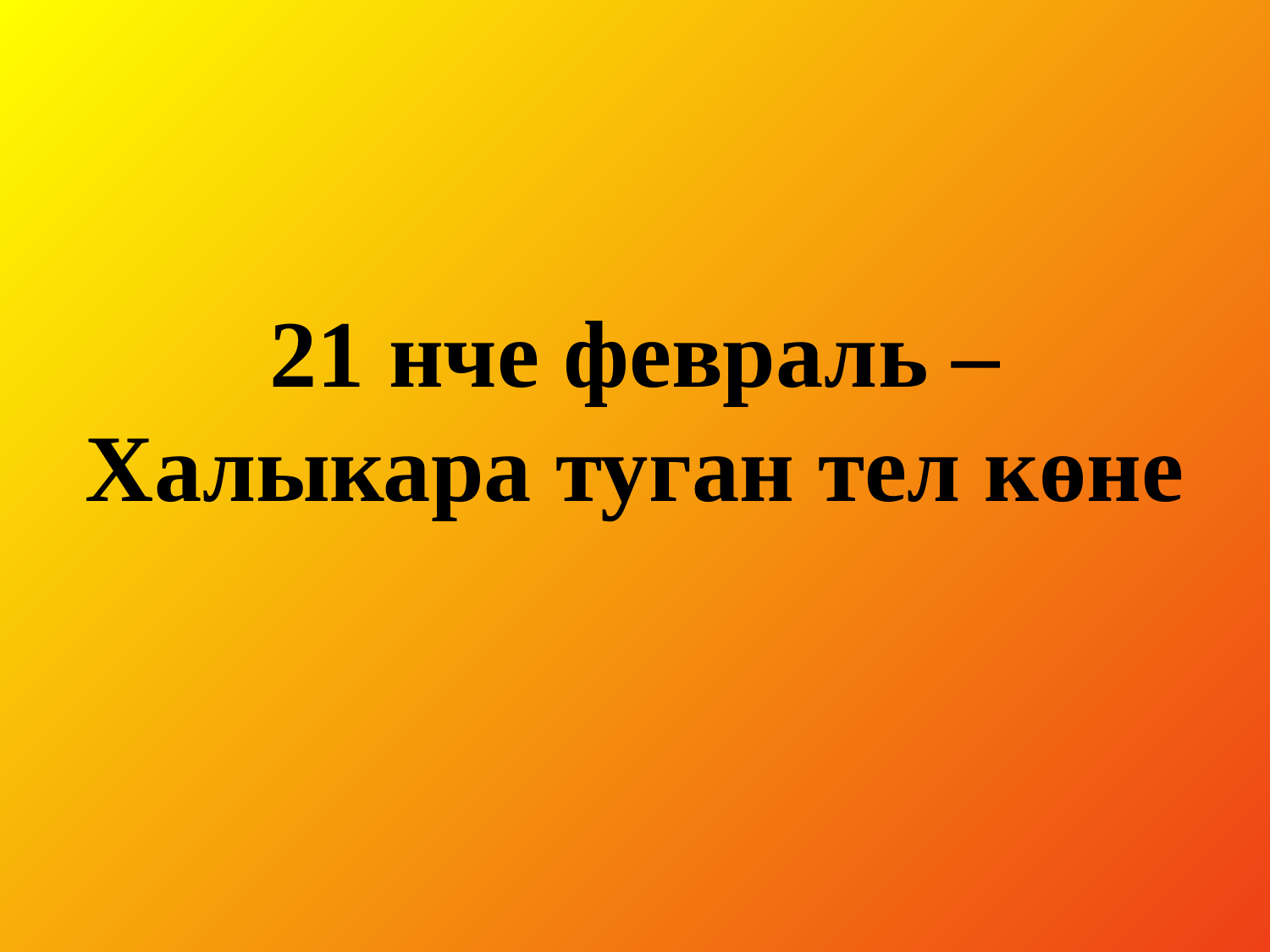

21 нче февраль –
Халыкара туган тел көне